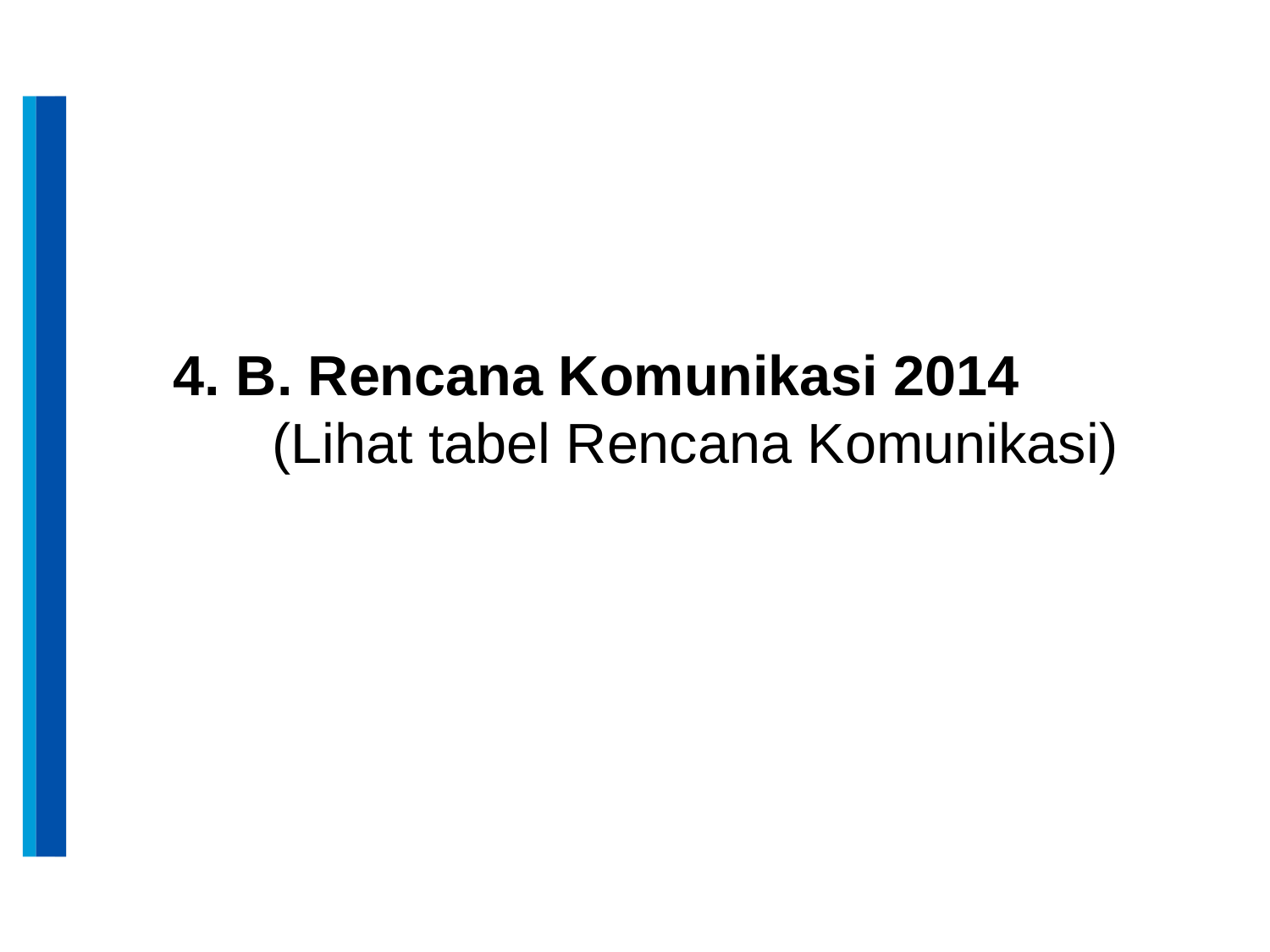

4. B. Rencana Komunikasi 2014
(Lihat tabel Rencana Komunikasi)